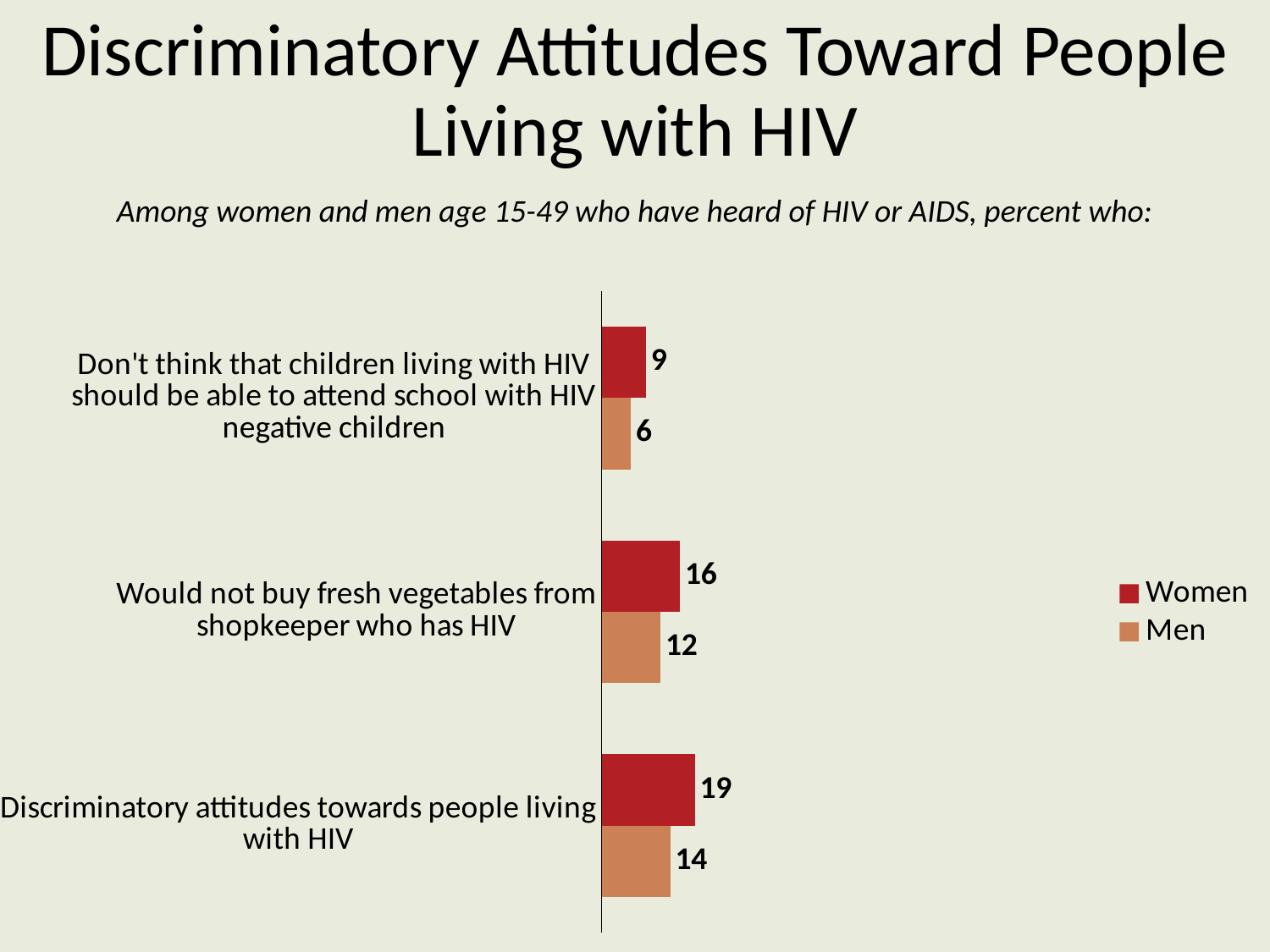

# Discriminatory Attitudes Toward People Living with HIV
Among women and men age 15-49 who have heard of HIV or AIDS, percent who:

### Chart

| Category | Men | Women |
|---|---|---|
| Discriminatory attitudes towards people living with HIV | 14.0 | 19.0 |
| Would not buy fresh vegetables from shopkeeper who has HIV | 12.0 | 16.0 |
| Don't think that children living with HIV should be able to attend school with HIV negative children | 6.0 | 9.0 |